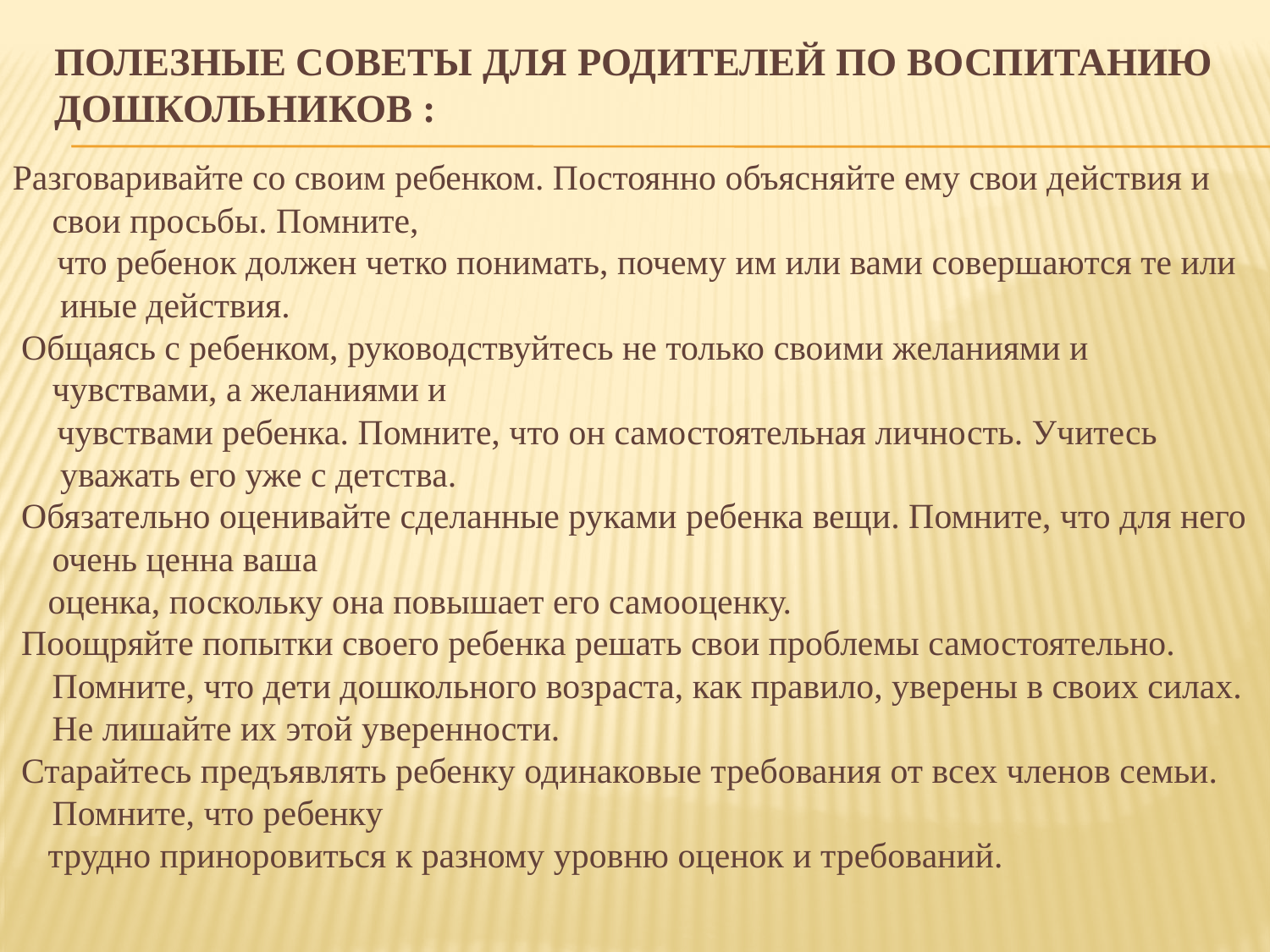

# Полезные советы для родителей по воспитанию дошкольников :
Разговаривайте со своим ребенком. Постоянно объясняйте ему свои действия и свои просьбы. Помните,
     что ребенок должен четко понимать, почему им или вами совершаются те или иные действия.
 Общаясь с ребенком, руководствуйтесь не только своими желаниями и чувствами, а желаниями и
     чувствами ребенка. Помните, что он самостоятельная личность. Учитесь уважать его уже с детства.
 Обязательно оценивайте сделанные руками ребенка вещи. Помните, что для него очень ценна ваша
    оценка, поскольку она повышает его самооценку.
 Поощряйте попытки своего ребенка решать свои проблемы самостоятельно. Помните, что дети дошкольного возраста, как правило, уверены в своих силах. Не лишайте их этой уверенности.
 Старайтесь предъявлять ребенку одинаковые требования от всех членов семьи. Помните, что ребенку
    трудно приноровиться к разному уровню оценок и требований.